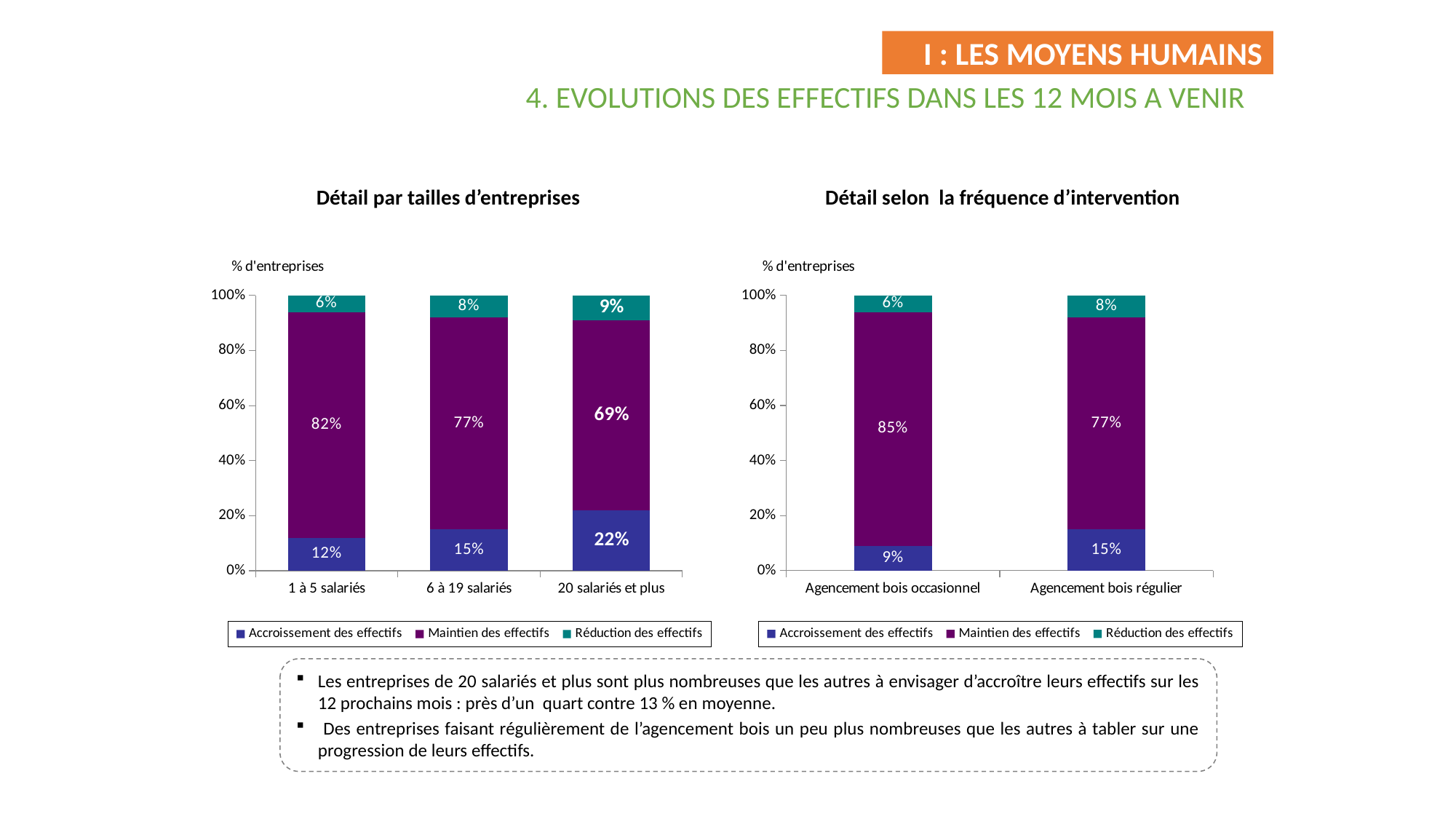

I : LES MOYENS HUMAINS
4. EVOLUTIONS DES EFFECTIFS DANS LES 12 MOIS A VENIR
Détail par tailles d’entreprises
Détail selon  la fréquence d’intervention

### Chart

| Category | Accroissement des effectifs | Maintien des effectifs | Réduction des effectifs |
|---|---|---|---|
| Agencement bois occasionnel | 0.09000000000000002 | 0.8500000000000002 | 0.06000000000000002 |
| Agencement bois régulier | 0.15000000000000005 | 0.7700000000000002 | 0.08000000000000003 |

### Chart

| Category | Accroissement des effectifs | Maintien des effectifs | Réduction des effectifs |
|---|---|---|---|
| 1 à 5 salariés | 0.12000000000000002 | 0.8200000000000002 | 0.06000000000000002 |
| 6 à 19 salariés | 0.15000000000000005 | 0.7700000000000002 | 0.08000000000000003 |
| 20 salariés et plus | 0.22 | 0.6900000000000002 | 0.09000000000000002 |
Les entreprises de 20 salariés et plus sont plus nombreuses que les autres à envisager d’accroître leurs effectifs sur les 12 prochains mois : près d’un  quart contre 13 % en moyenne.
 Des entreprises faisant régulièrement de l’agencement bois un peu plus nombreuses que les autres à tabler sur une progression de leurs effectifs.
19/60